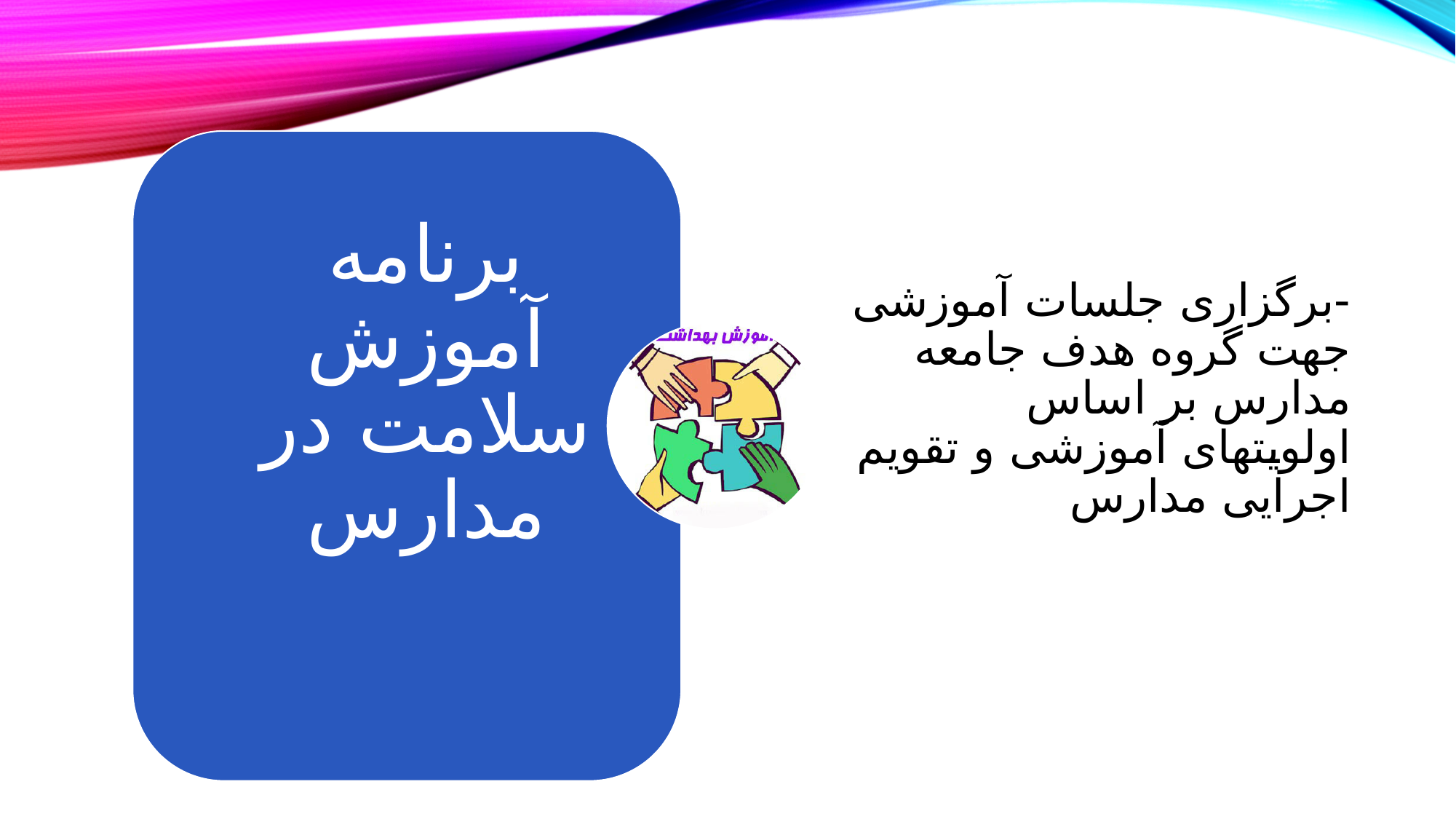

برنامه آموزش سلامت در مدارس
-برگزاری جلسات آموزشی جهت گروه هدف جامعه مدارس بر اساس اولویتهای آموزشی و تقویم اجرایی مدارس